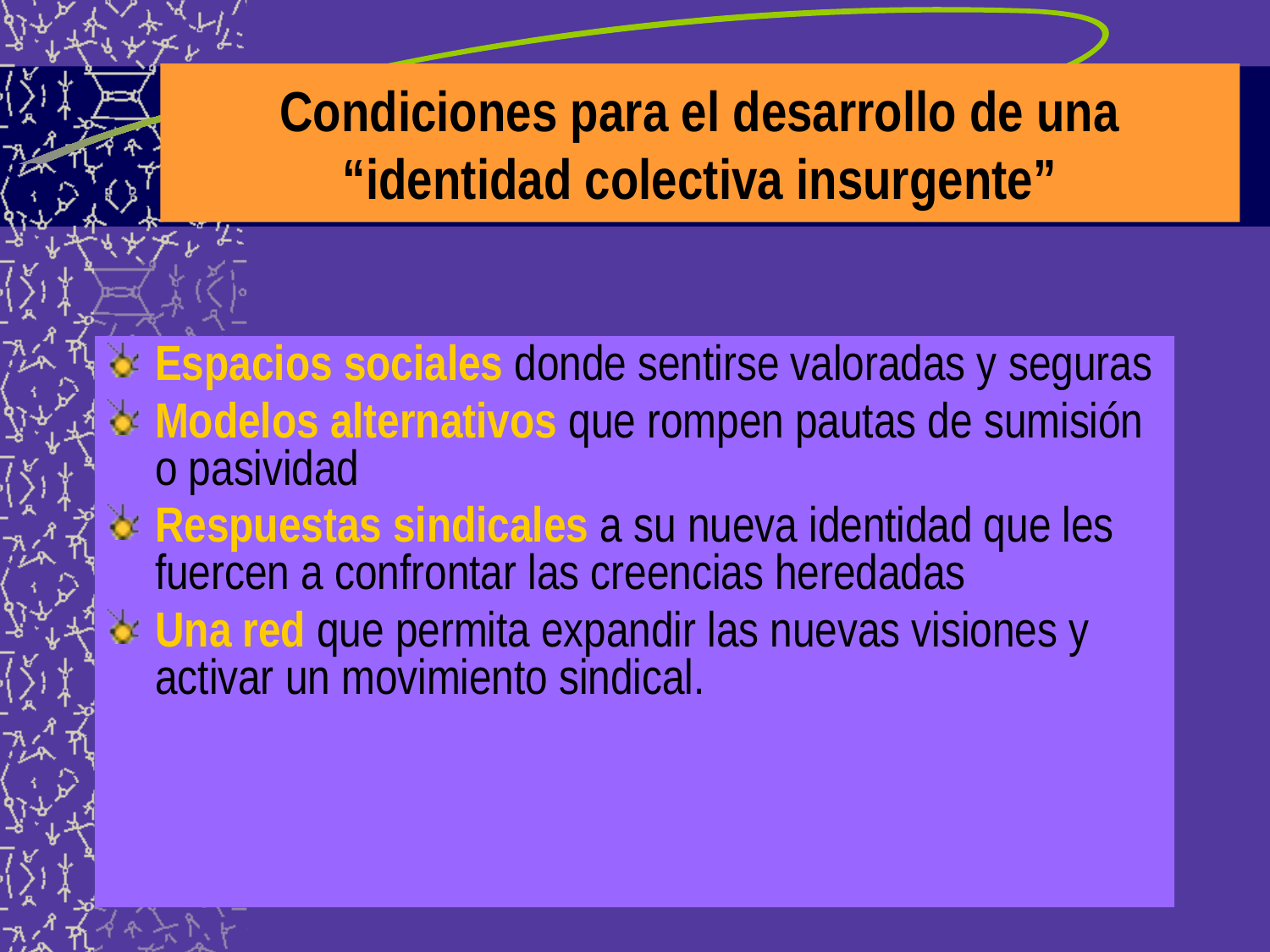

# Condiciones para el desarrollo de una “identidad colectiva insurgente”
Espacios sociales donde sentirse valoradas y seguras
Modelos alternativos que rompen pautas de sumisión o pasividad
Respuestas sindicales a su nueva identidad que les fuercen a confrontar las creencias heredadas
Una red que permita expandir las nuevas visiones y activar un movimiento sindical.